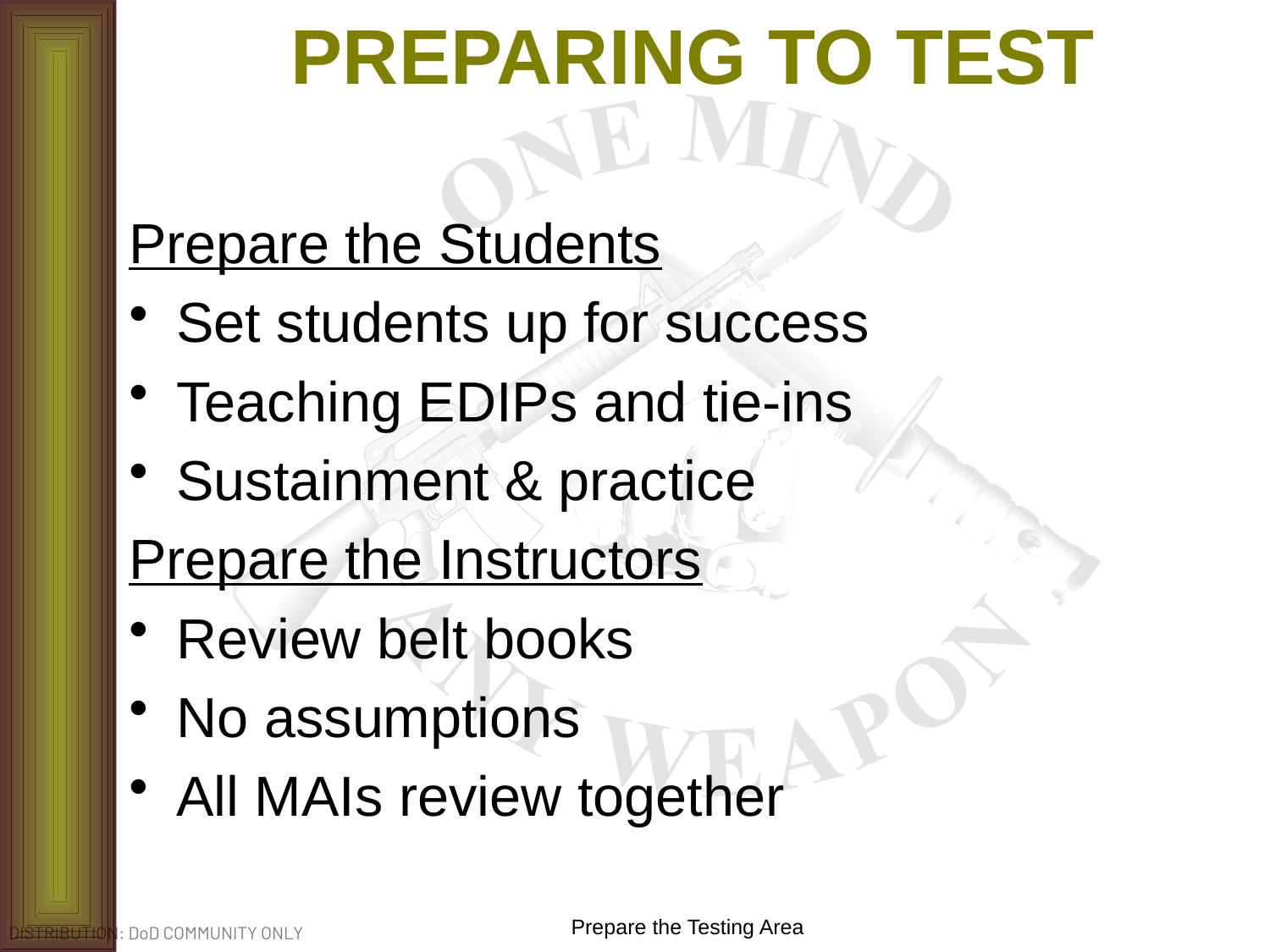

# PREPARING TO TEST
Prepare the Students
Set students up for success
Teaching EDIPs and tie-ins
Sustainment & practice
Prepare the Instructors
Review belt books
No assumptions
All MAIs review together
Prepare the Testing Area